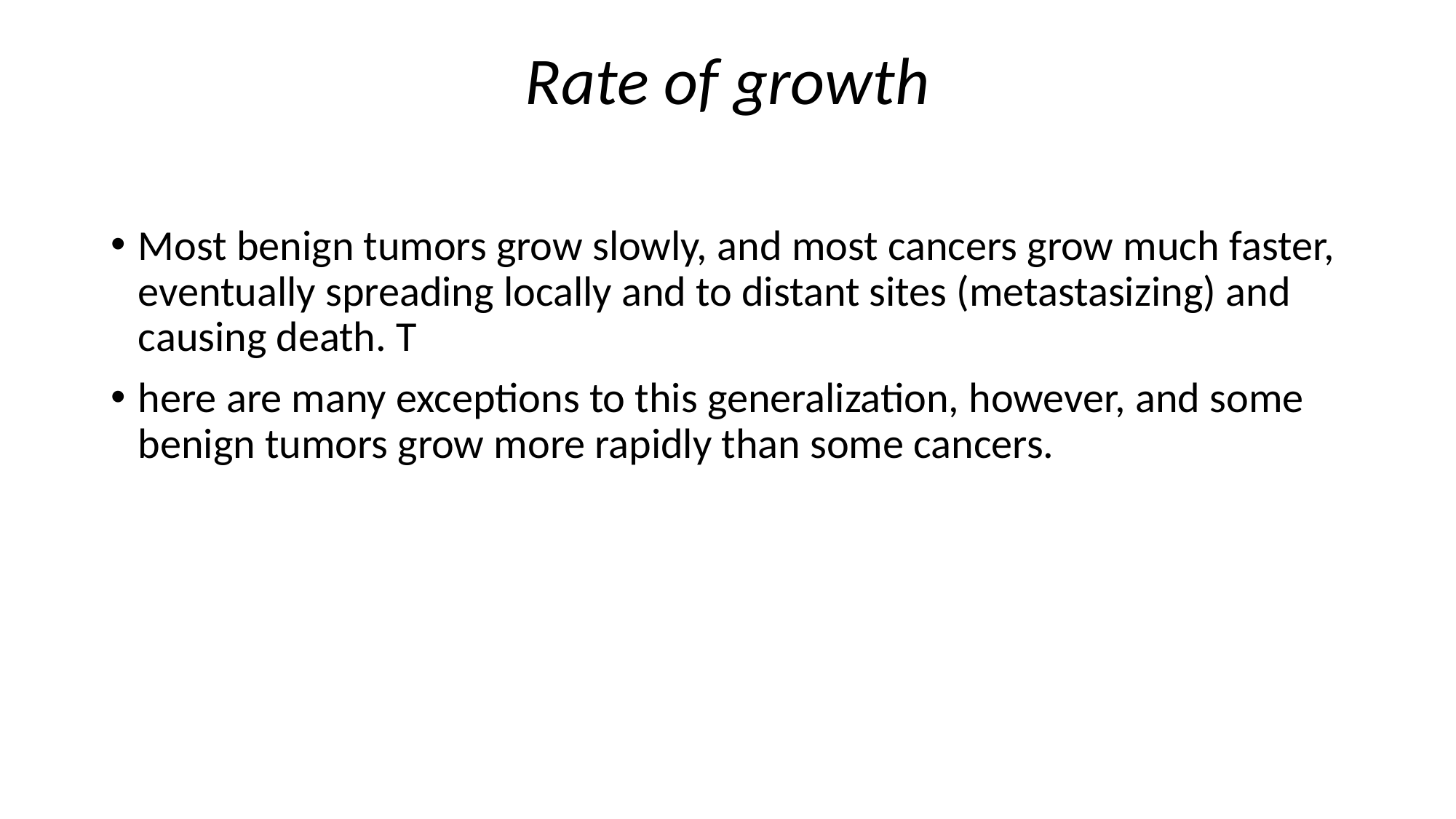

# Rate of growth
Most benign tumors grow slowly, and most cancers grow much faster, eventually spreading locally and to distant sites (metastasizing) and causing death. T
here are many exceptions to this generalization, however, and some benign tumors grow more rapidly than some cancers.